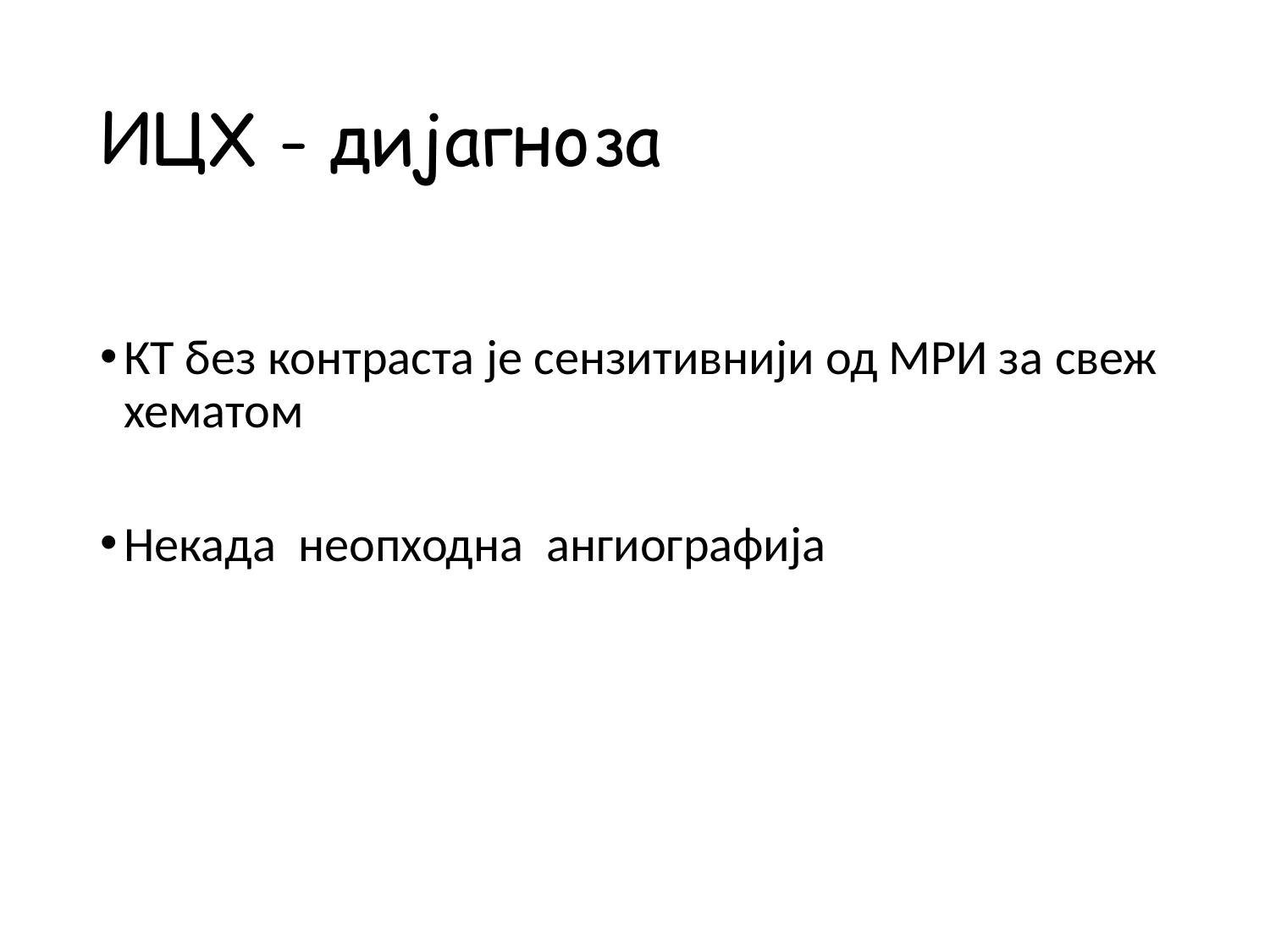

# ИЦХ - дијагноза

КТ без контраста је сензитивнији од МРИ за свеж хематом

Некада  неопходна  ангиографија